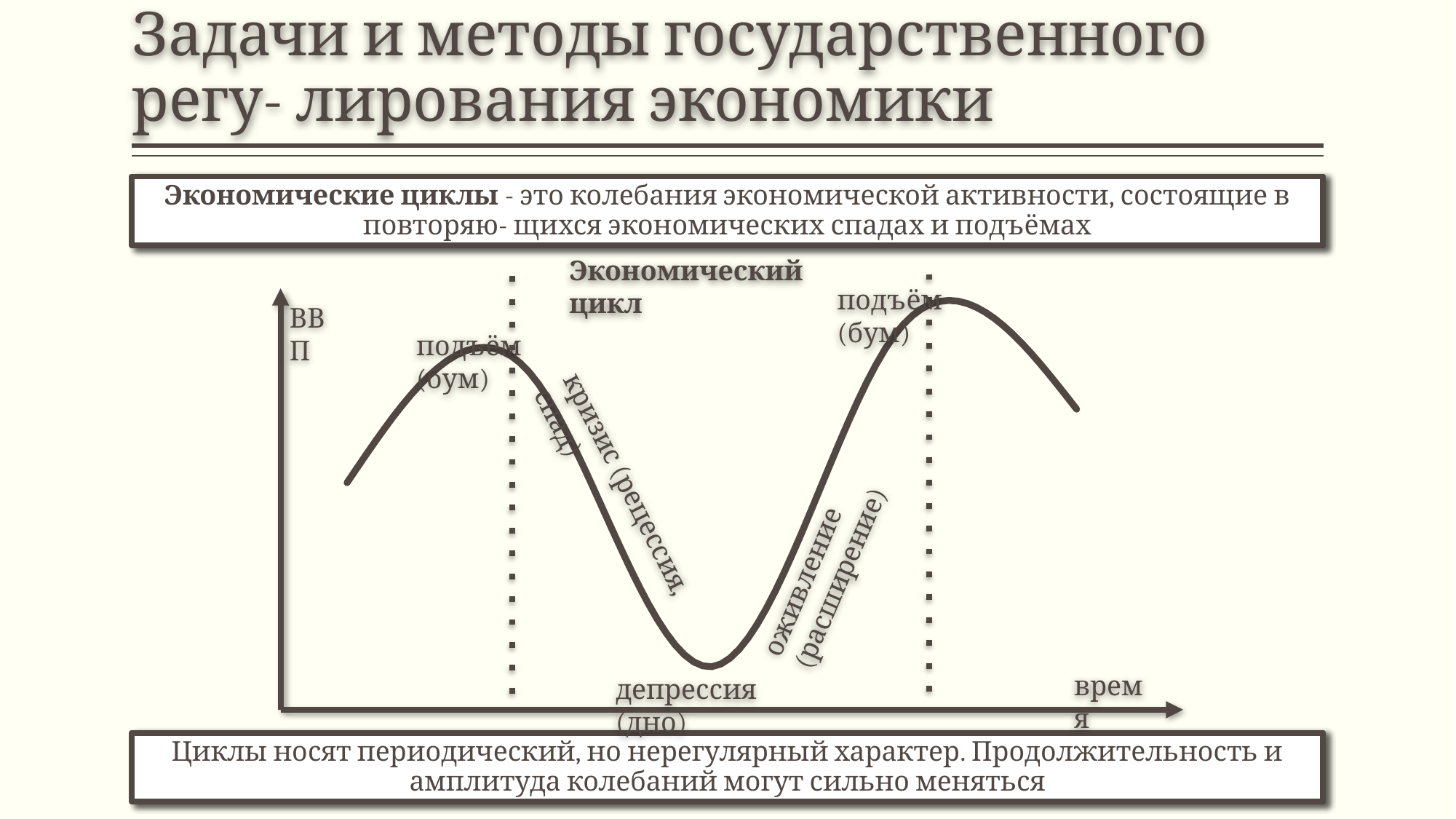

# Задачи и методы государственного регу- лирования экономики

Экономические циклы - это колебания экономической активности, состоящие в повторяю- щихся экономических спадах и подъёмах

### Chart

| Category | Ряд 1 | Столбец1 | Столбец2 |
|---|---|---|---|
|  | 3.0 | None | None |
|  | 4.5 | None | None |
|  | 0.5 | None | None |
|  | 5.0 | None | None |
|  | 4.0 | None | None |
Экономический цикл
подъём (бум)
подъём (бум)
оживление (расширение)
кризис (рецессия, спад)
депрессия (дно)
ВВП
время

Циклы носят периодический, но нерегулярный характер. Продолжительность и амплитуда колебаний могут сильно меняться